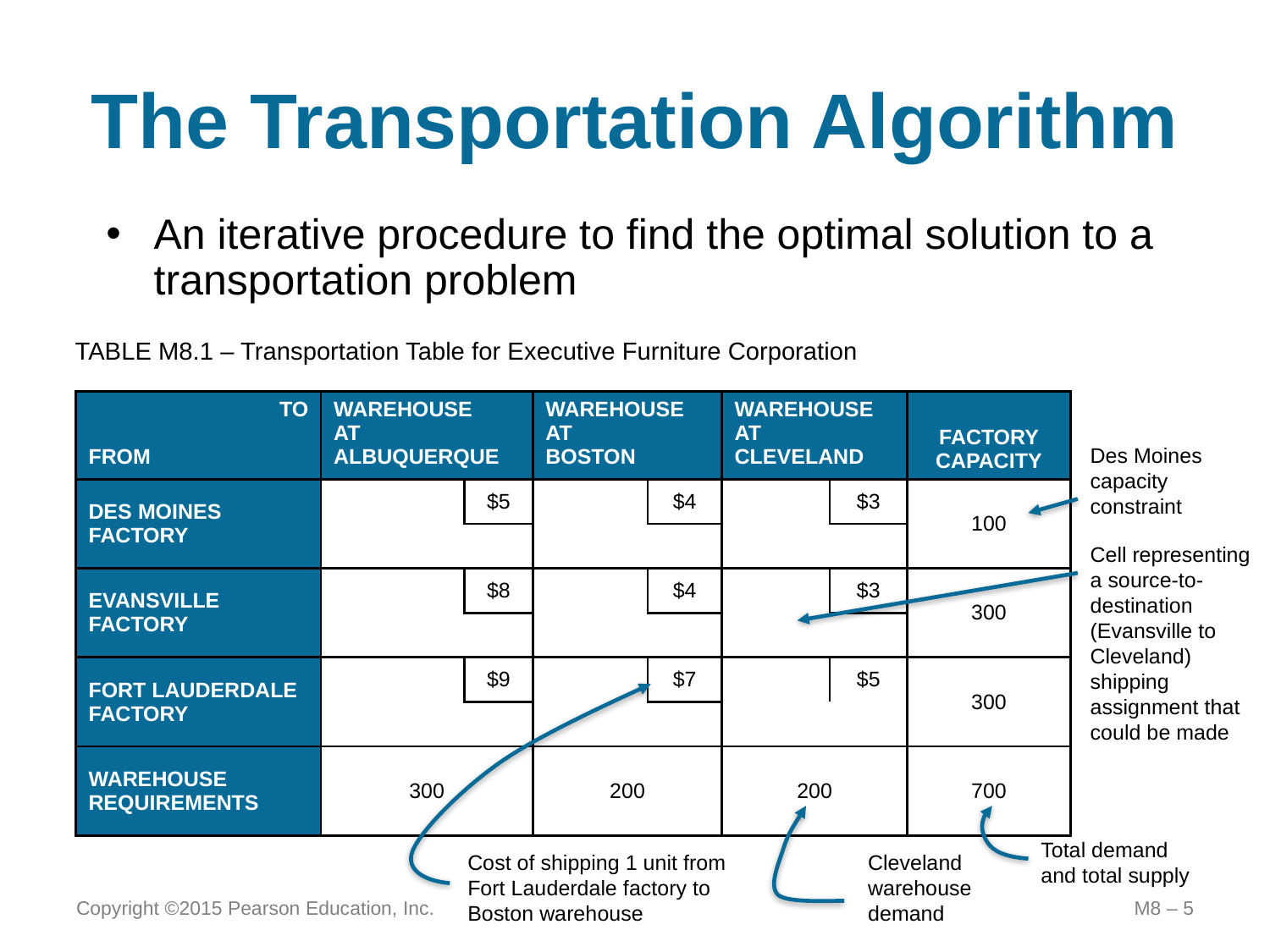

# The Transportation Algorithm
An iterative procedure to find the optimal solution to a transportation problem
TABLE M8.1 – Transportation Table for Executive Furniture Corporation
| TO FROM | WAREHOUSE AT ALBUQUERQUE |  | WAREHOUSE AT BOSTON |  | WAREHOUSE AT CLEVELAND |  | FACTORY CAPACITY |
| --- | --- | --- | --- | --- | --- | --- | --- |
| DES MOINES FACTORY |  | $5 |  | $4 |  | $3 | 100 |
|  |  |  |  |  |  |  |  |
| EVANSVILLE FACTORY |  | $8 |  | $4 |  | $3 | 300 |
|  |  |  |  |  |  |  |  |
| FORT LAUDERDALE FACTORY |  | $9 |  | $7 |  | $5 | 300 |
|  |  |  |  |  |  |  |  |
| WAREHOUSE REQUIREMENTS | 300 |  | 200 |  | 200 |  | 700 |
Des Moines capacity constraint
Cell representing a source-to-destination  (Evansville to Cleveland) shipping assignment that could be made
Total demand and total supply
Cost of shipping 1 unit from Fort Lauderdale factory to Boston warehouse
Cleveland warehouse demand

Copyright ©2015 Pearson Education, Inc.
M8 – 5